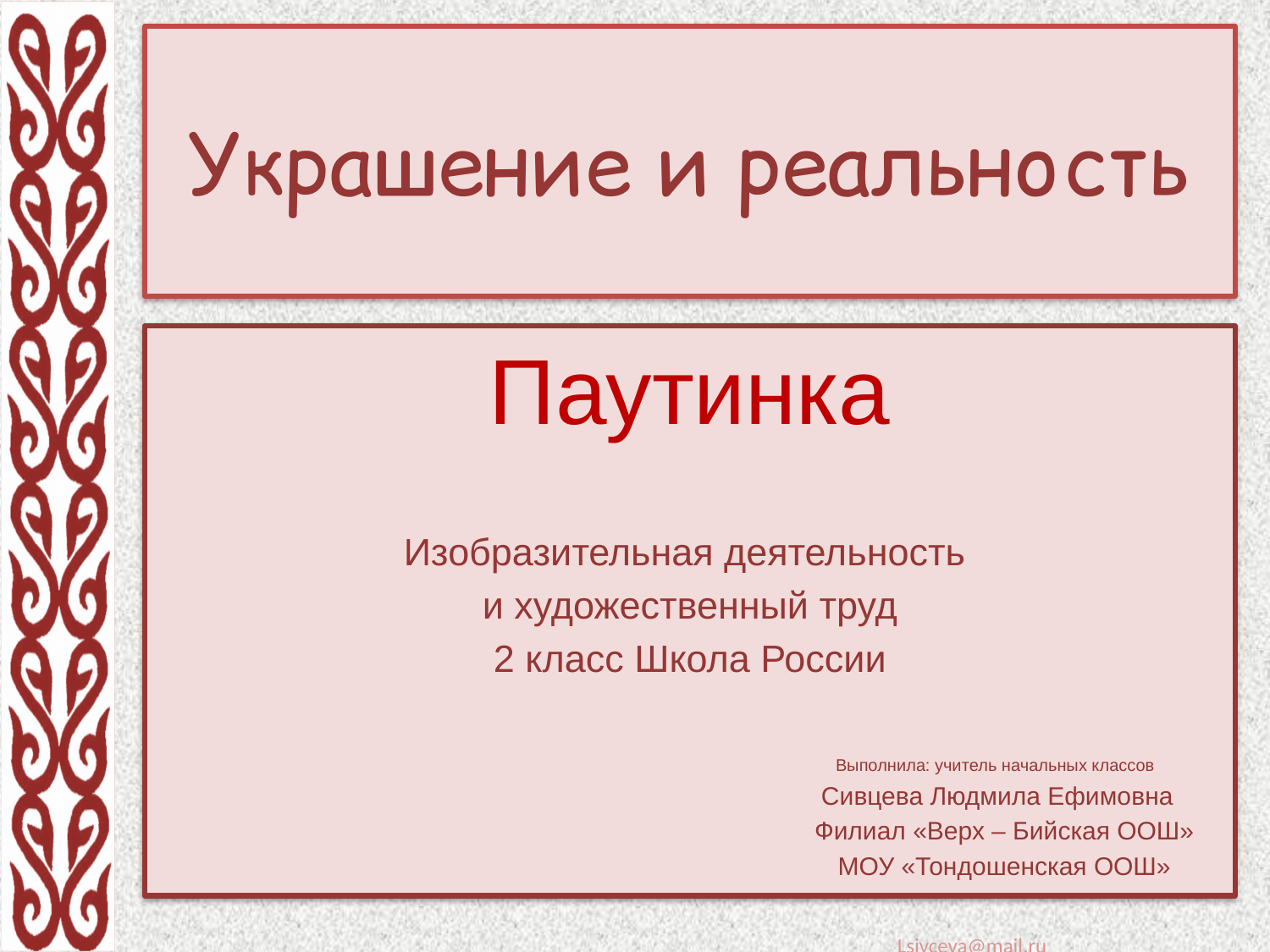

# Украшение и реальность
Паутинка

Изобразительная деятельность
и художественный труд
2 класс Школа России

                                                                                                                                   Выполнила: учитель начальных классов
                                                                                                                                    Сивцева Людмила Ефимовна
                                                                                          Филиал «Верх – Бийская ООШ»
                                                                                          МОУ «Тондошенская ООШ»